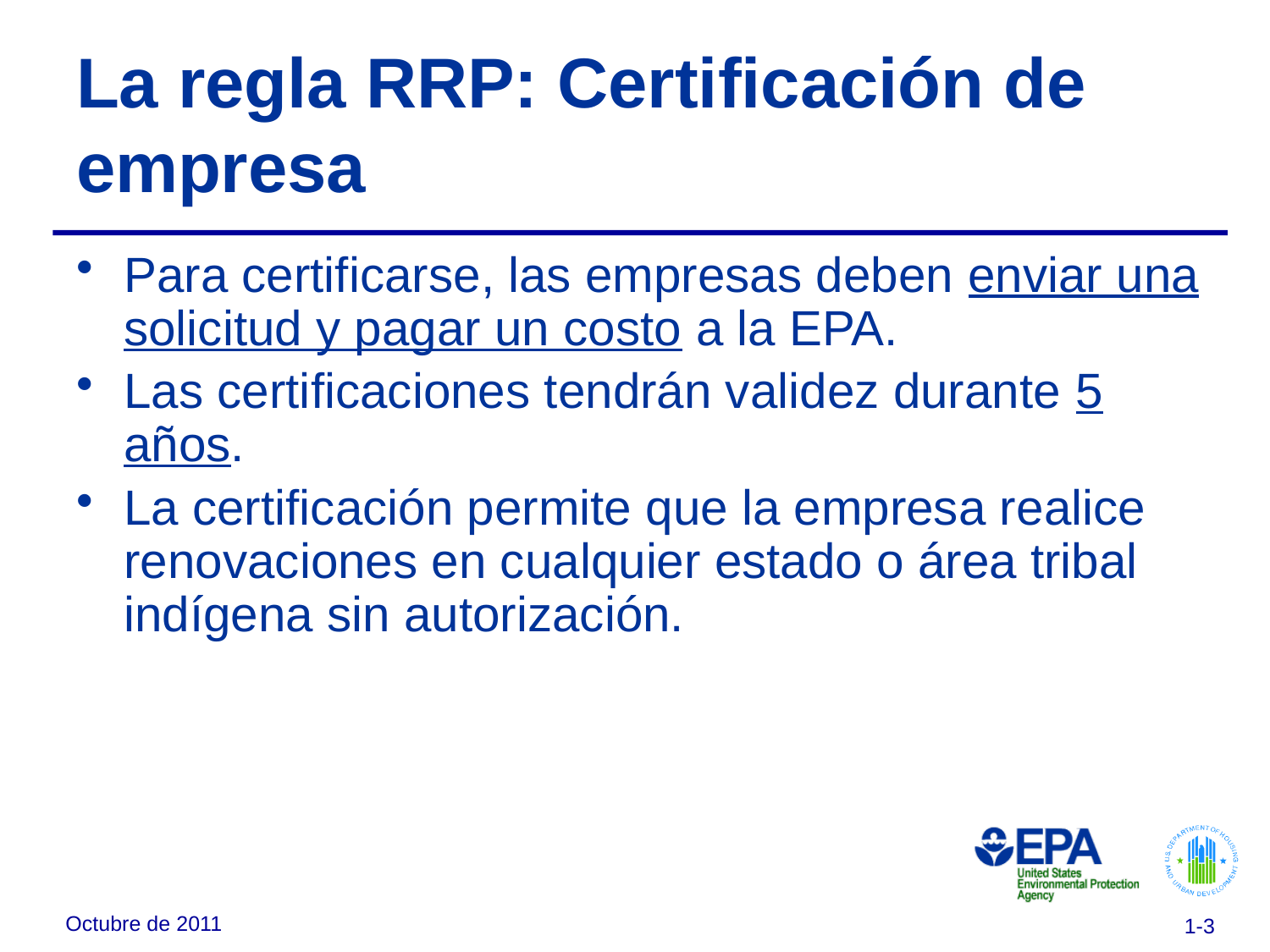

# La regla RRP: Certificación de empresa
Para certificarse, las empresas deben enviar una solicitud y pagar un costo a la EPA.
Las certificaciones tendrán validez durante 5 años.
La certificación permite que la empresa realice renovaciones en cualquier estado o área tribal indígena sin autorización.
Octubre de 2011
1-3